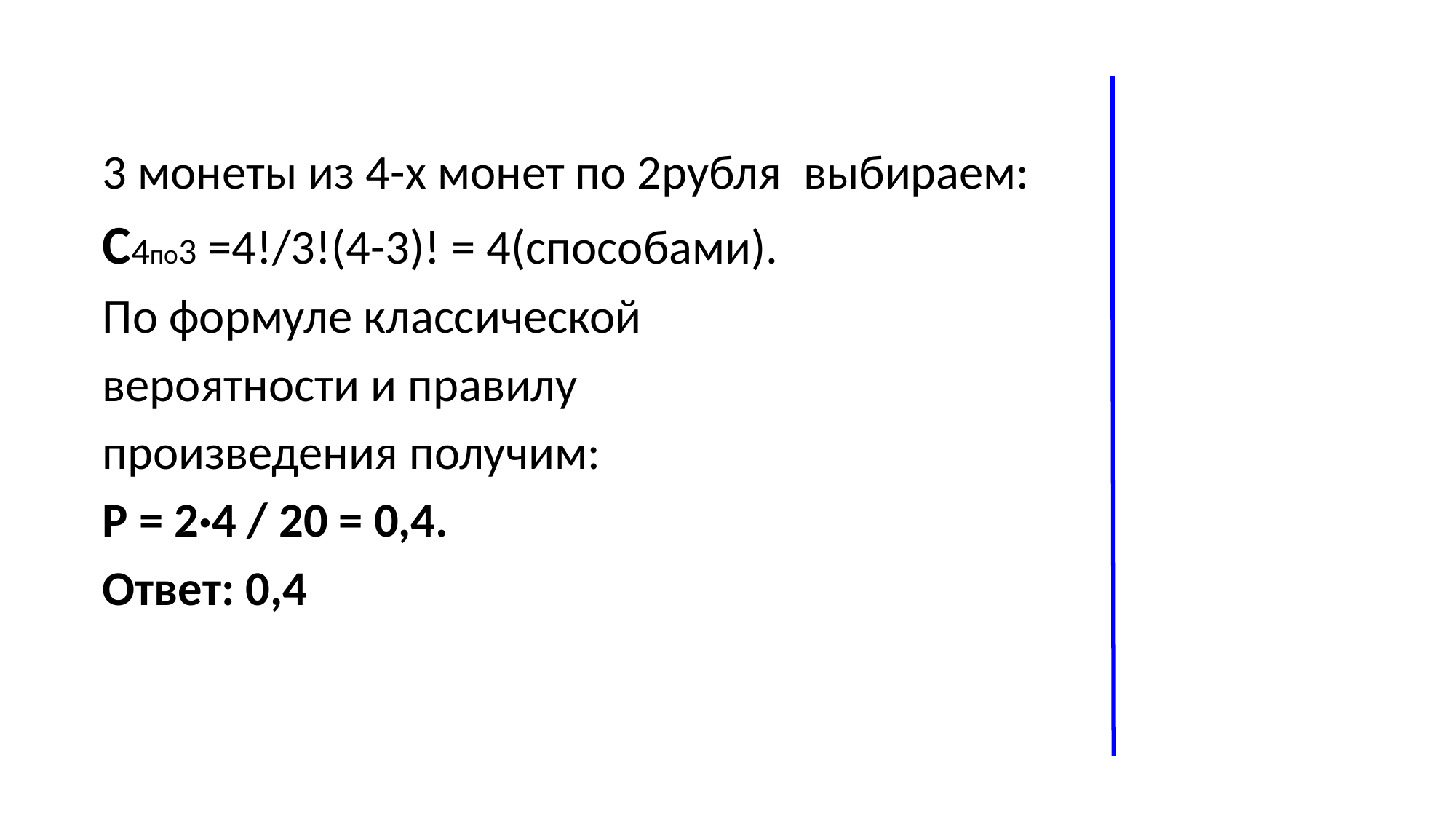

3 монеты из 4-х монет по 2рубля  выбираем:
С4по3 =4!/3!(4-3)! = 4(способами).
По формуле классической
вероятности и правилу
произведения получим:
P = 2·4 / 20 = 0,4.
Ответ: 0,4